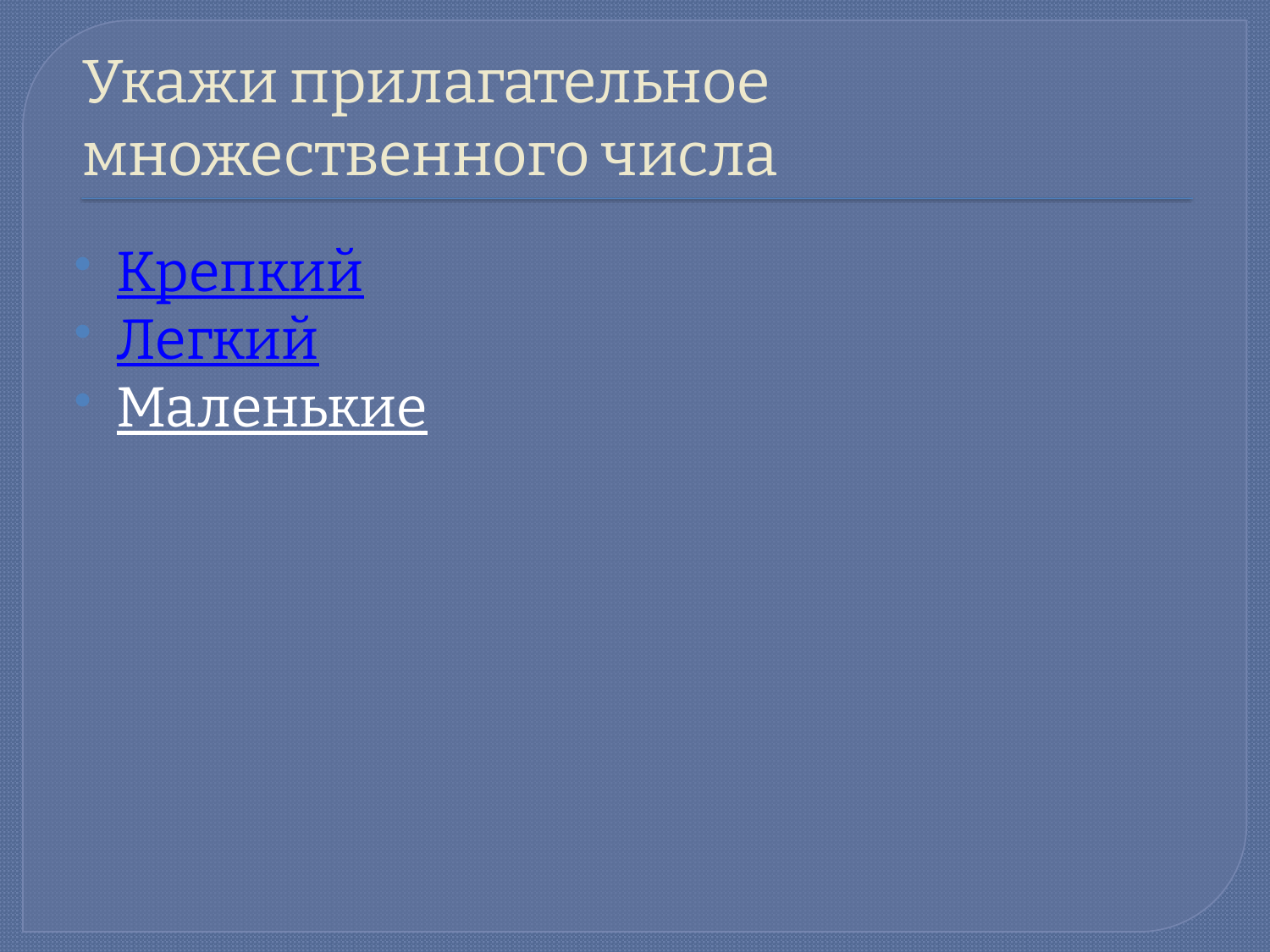

# Укажи прилагательное множественного числа
Крепкий
Легкий
Маленькие